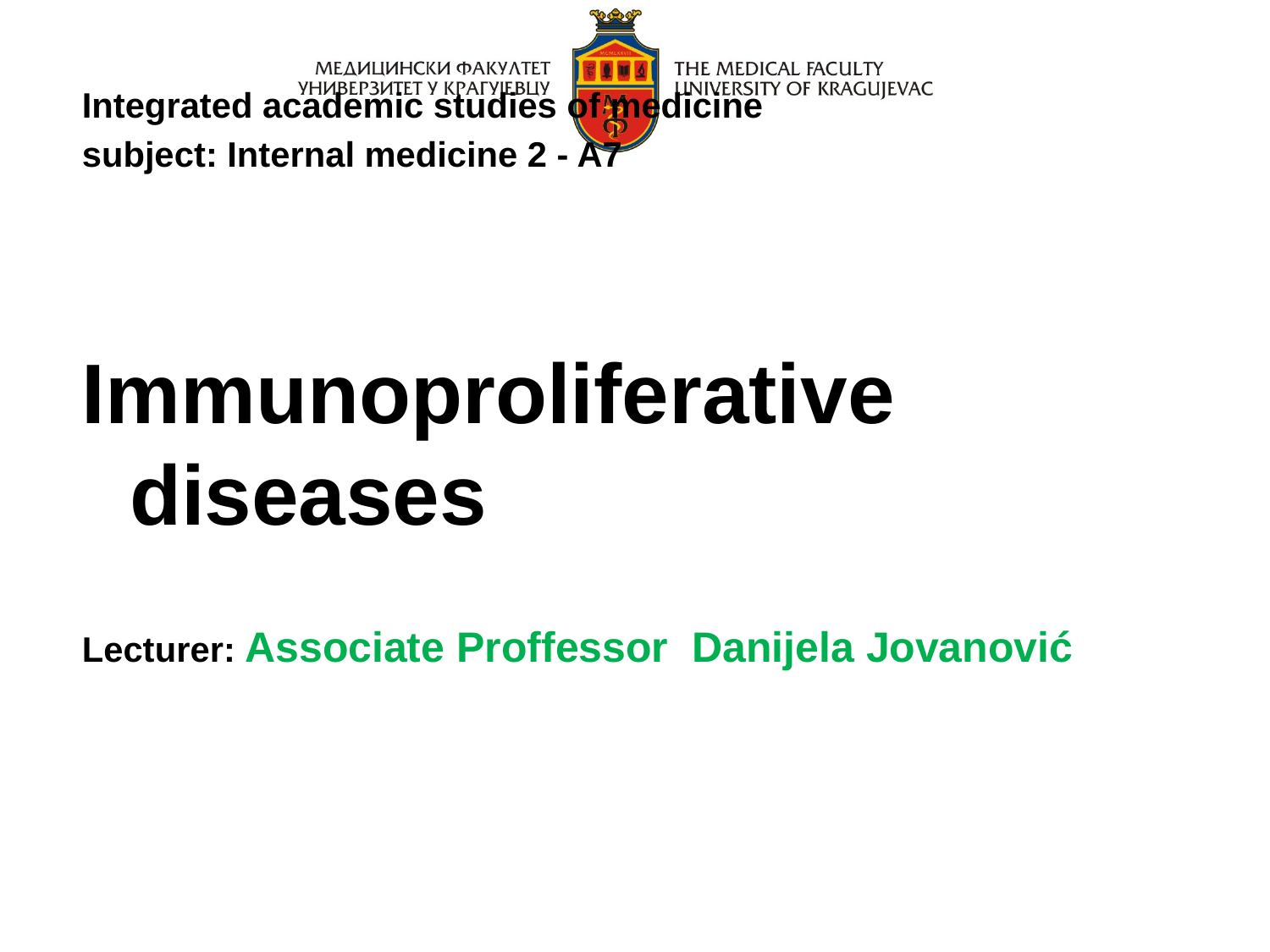

Integrated academic studies of medicine
subject: Internal medicine 2 - A7

Immunoproliferative diseases

Lecturer: Associate Proffessor  Danijela Jovanović